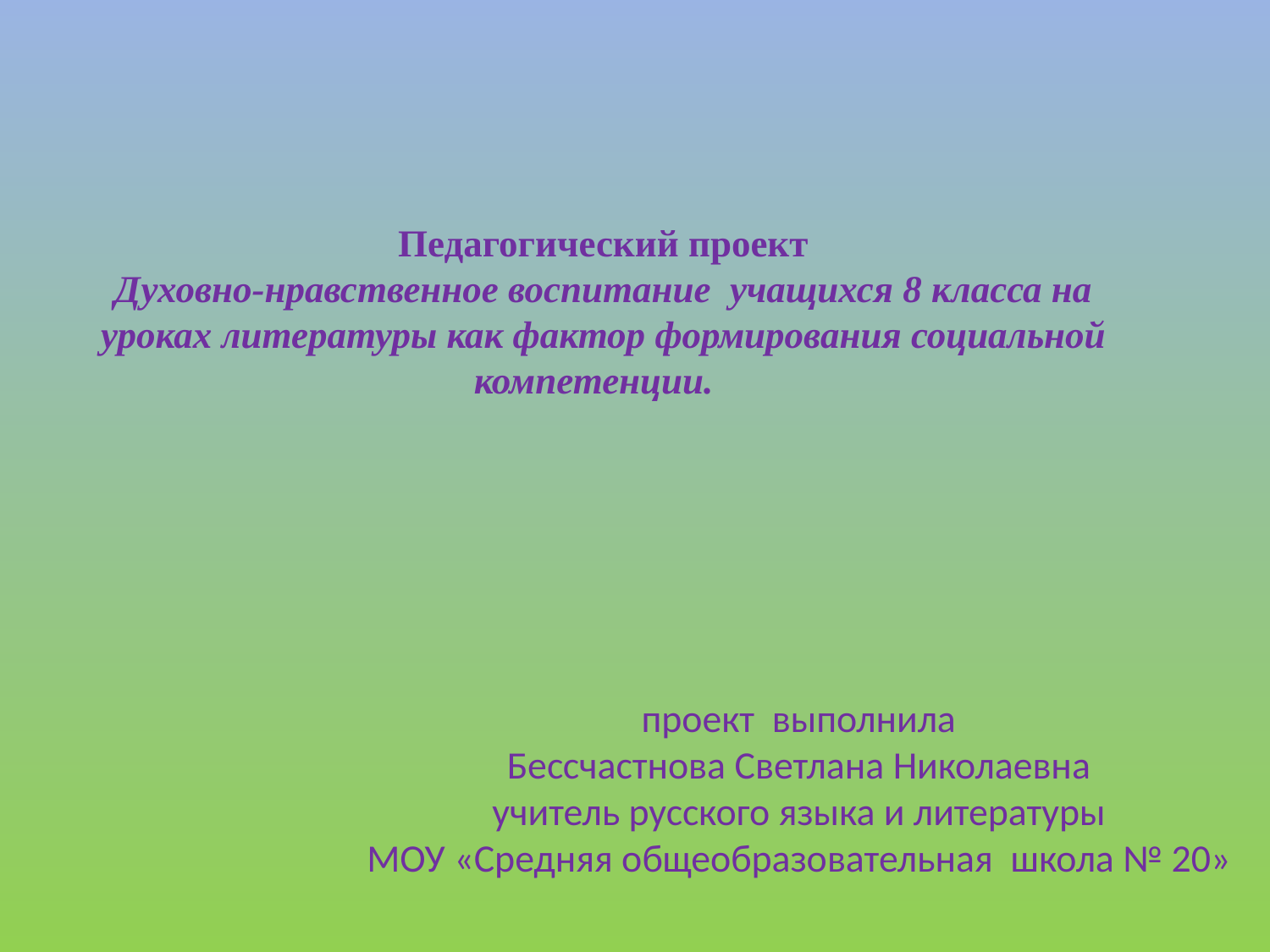

# Педагогический проект Духовно-нравственное воспитание  учащихся 8 класса на уроках литературы как фактор формирования социальной компетенции.
проект  выполнила
Бессчастнова Светлана Николаевна
учитель русского языка и литературы
МОУ «Средняя общеобразовательная  школа № 20»